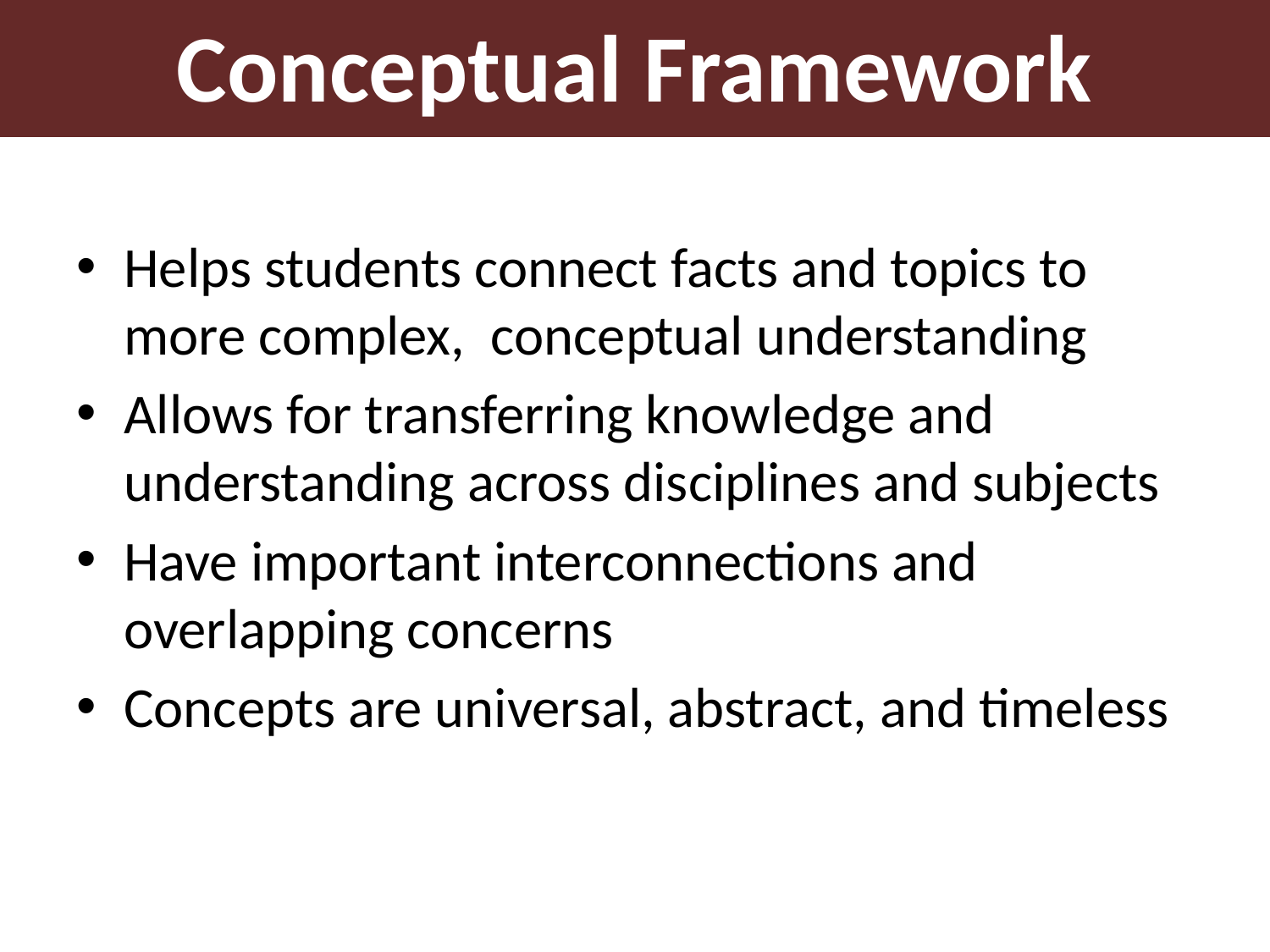

Conceptual Framework

Helps students connect facts and topics to more complex,  conceptual understanding
Allows for transferring knowledge and understanding across disciplines and subjects
Have important interconnections and overlapping concerns
Concepts are universal, abstract, and timeless